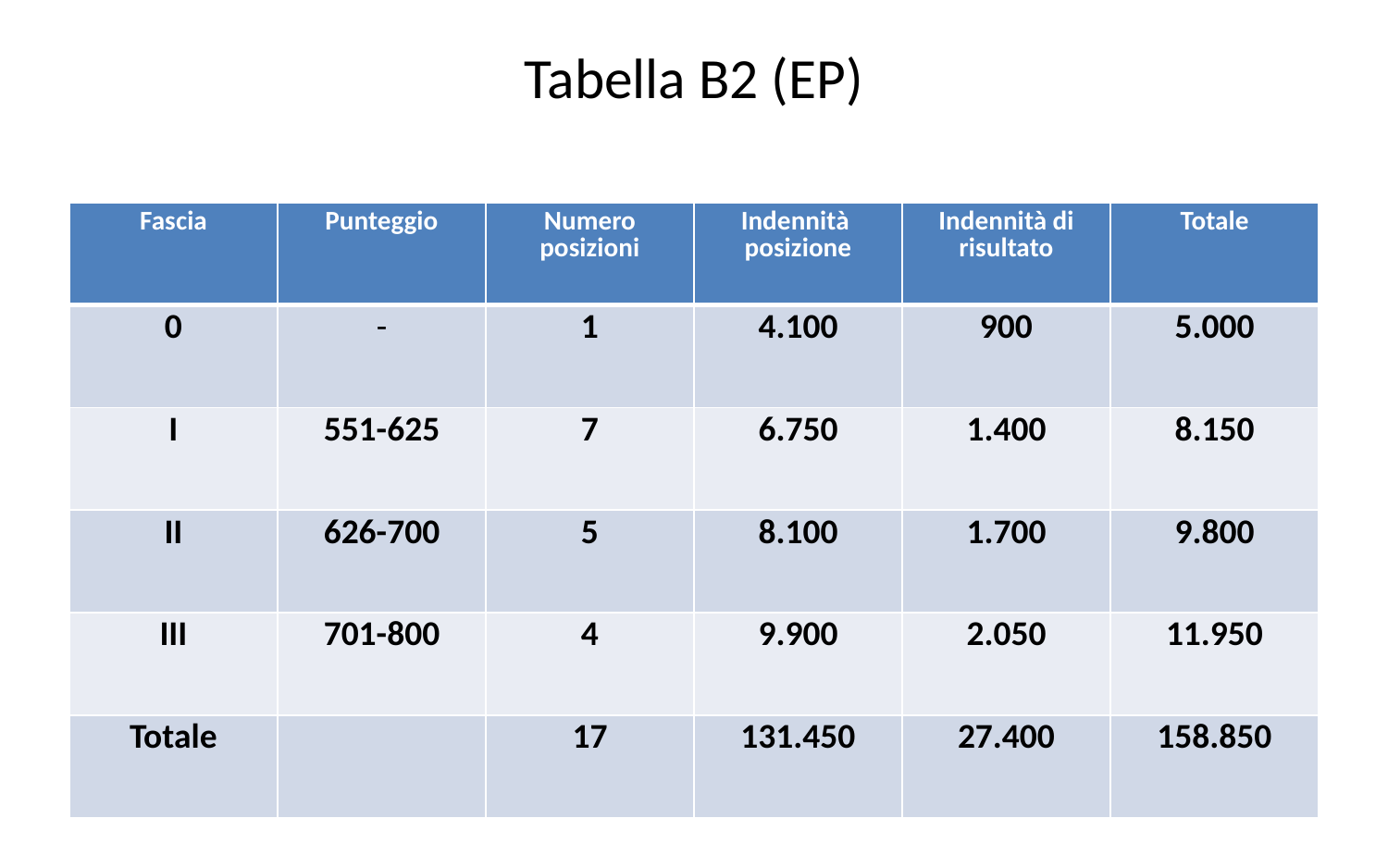

# Tabella B2 (EP)
| Fascia | Punteggio | Numero posizioni | Indennità posizione | Indennità di risultato | Totale |
| --- | --- | --- | --- | --- | --- |
| 0 | - | 1 | 4.100 | 900 | 5.000 |
| I | 551-625 | 7 | 6.750 | 1.400 | 8.150 |
| II | 626-700 | 5 | 8.100 | 1.700 | 9.800 |
| III | 701-800 | 4 | 9.900 | 2.050 | 11.950 |
| Totale |  | 17 | 131.450 | 27.400 | 158.850 |